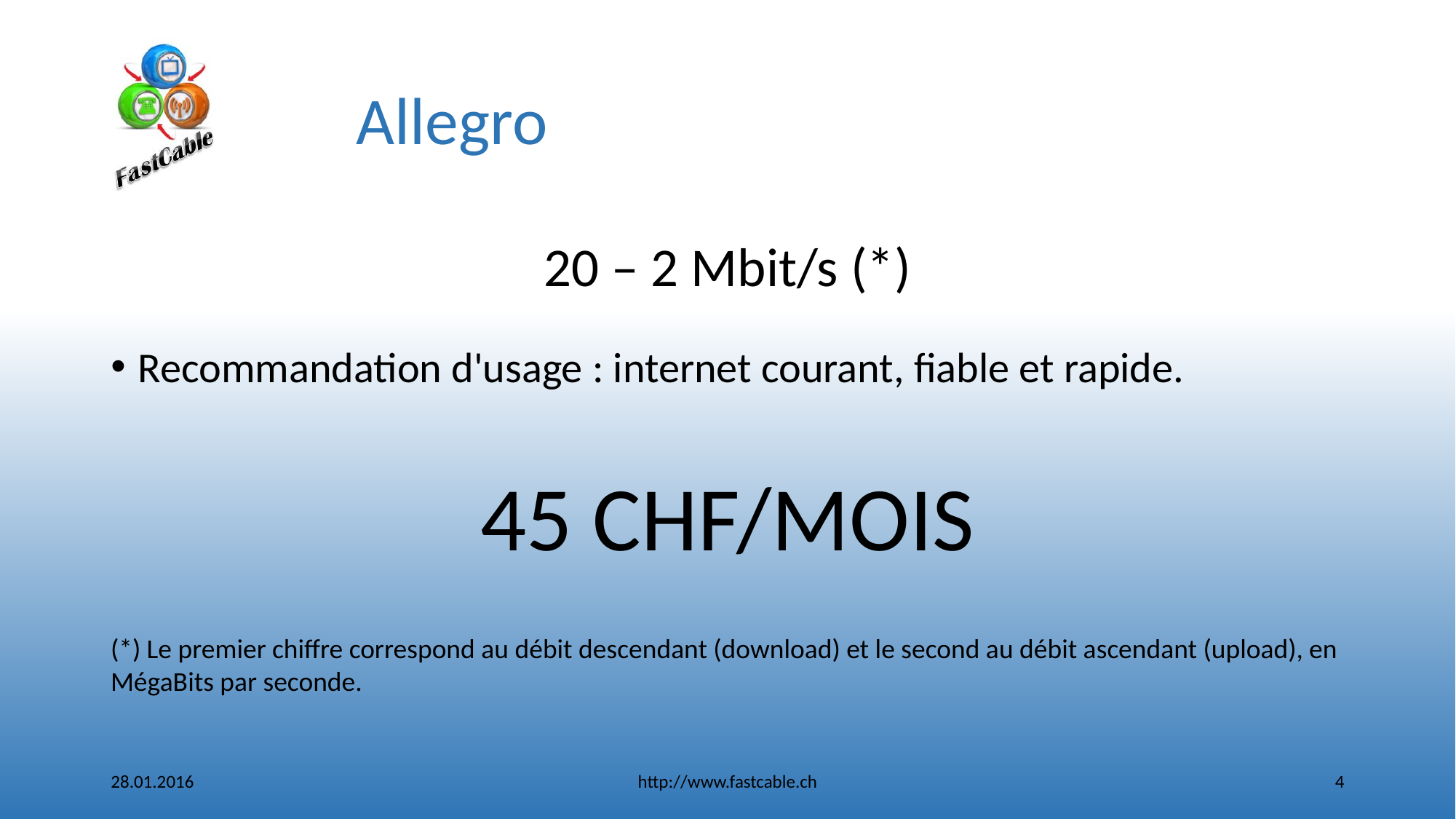

# Allegro
20 – 2 Mbit/s (*)

Recommandation d'usage : internet courant, fiable et rapide.
45 CHF/MOIS
(*) Le premier chiffre correspond au débit descendant (download) et le second au débit ascendant (upload), en MégaBits par seconde.
28.01.2016
http://www.fastcable.ch
4